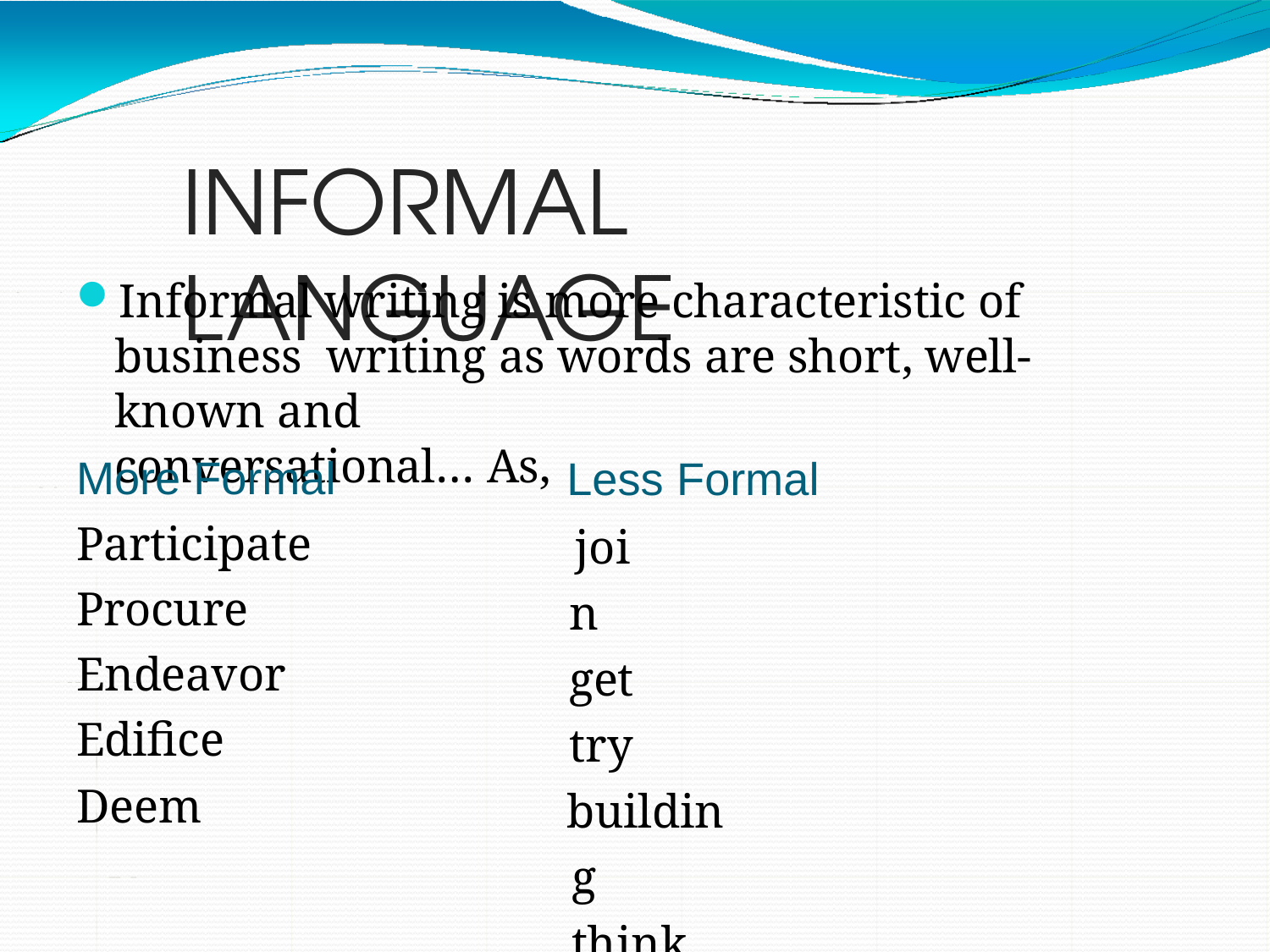

# INFORMAL LANGUAGE
Informal writing is more characteristic of business  writing as words are short, well-known and
conversational… As,
More Formal  Participate  Procure  Endeavor  Edifice
Deem
Less Formal
join  get  try
building  think